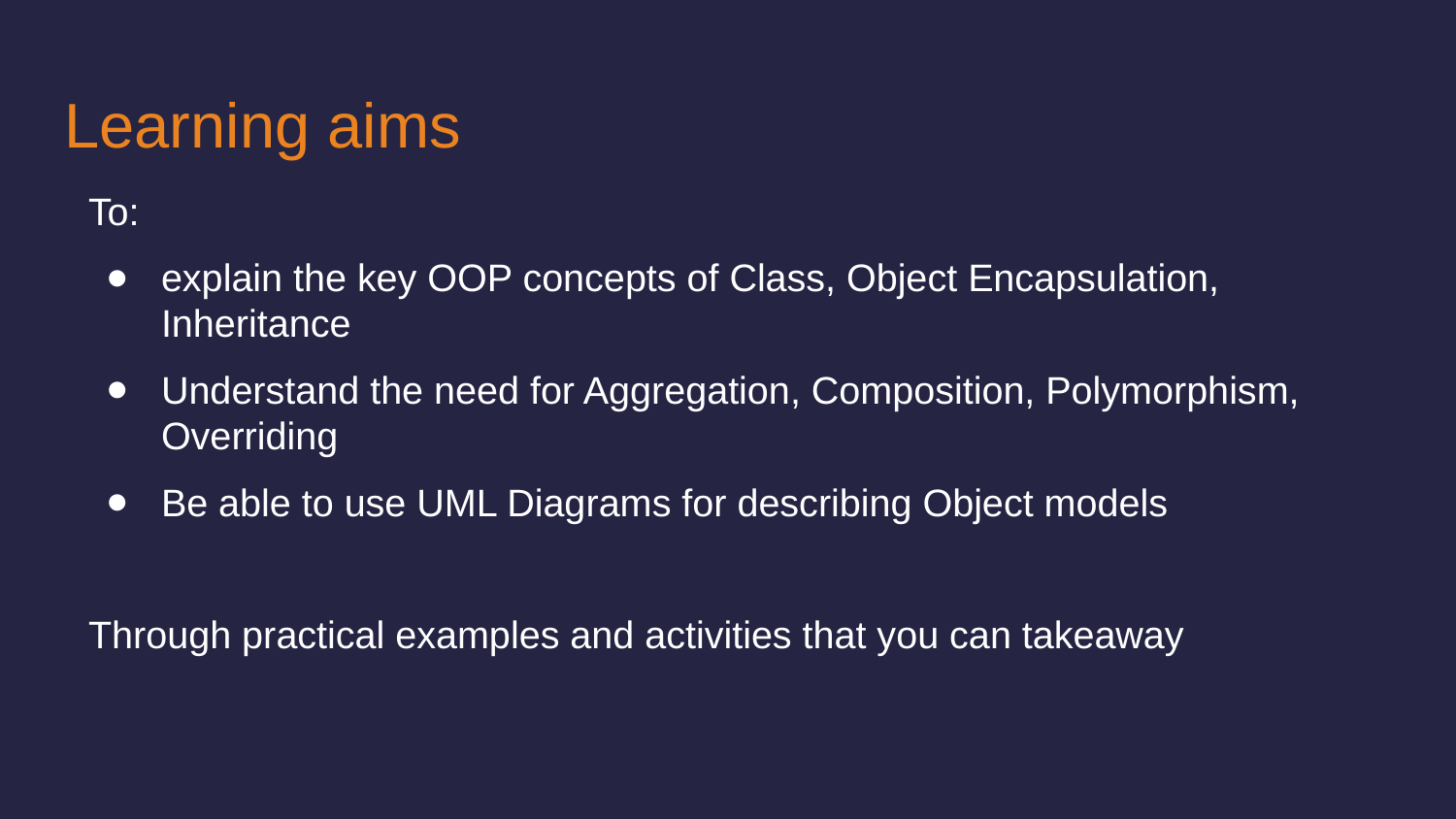

# Learning aims
To:
explain the key OOP concepts of Class, Object Encapsulation, Inheritance
Understand the need for Aggregation, Composition, Polymorphism, Overriding
Be able to use UML Diagrams for describing Object models

Through practical examples and activities that you can takeaway